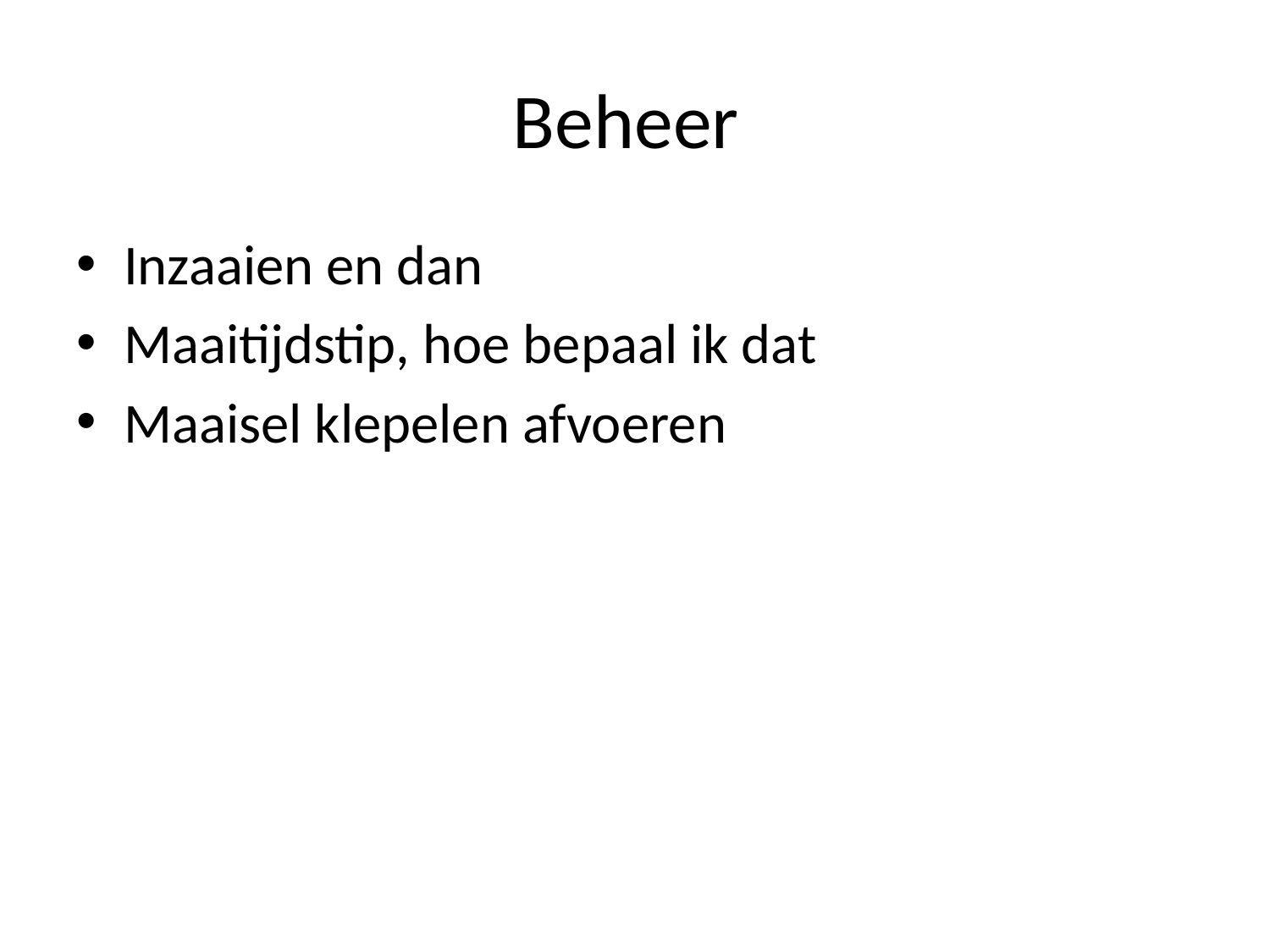

# Beheer
Inzaaien en dan
Maaitijdstip, hoe bepaal ik dat
Maaisel klepelen afvoeren